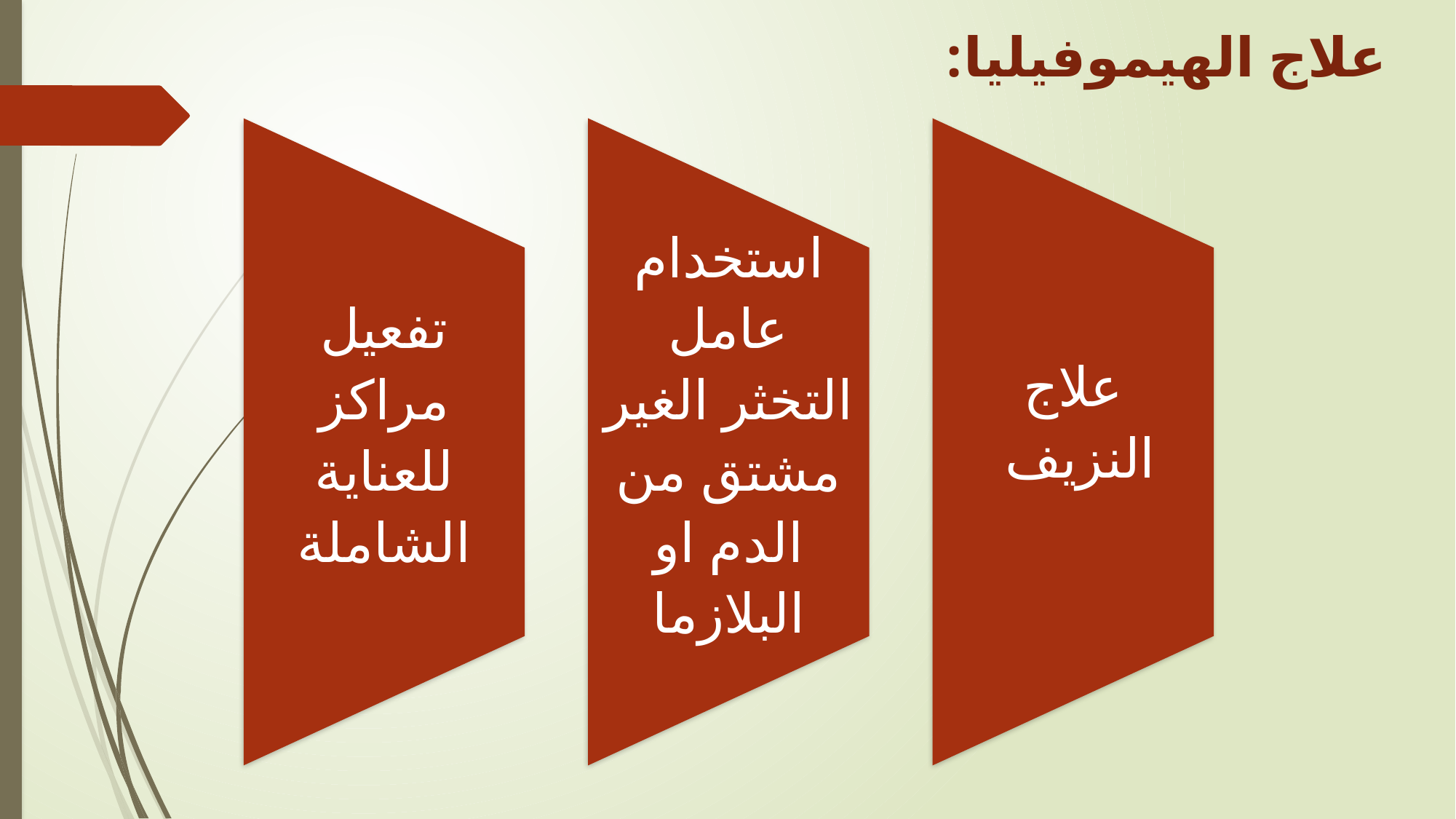

# علاج الهيموفيليا:
تفعيل مراكز للعناية الشاملة